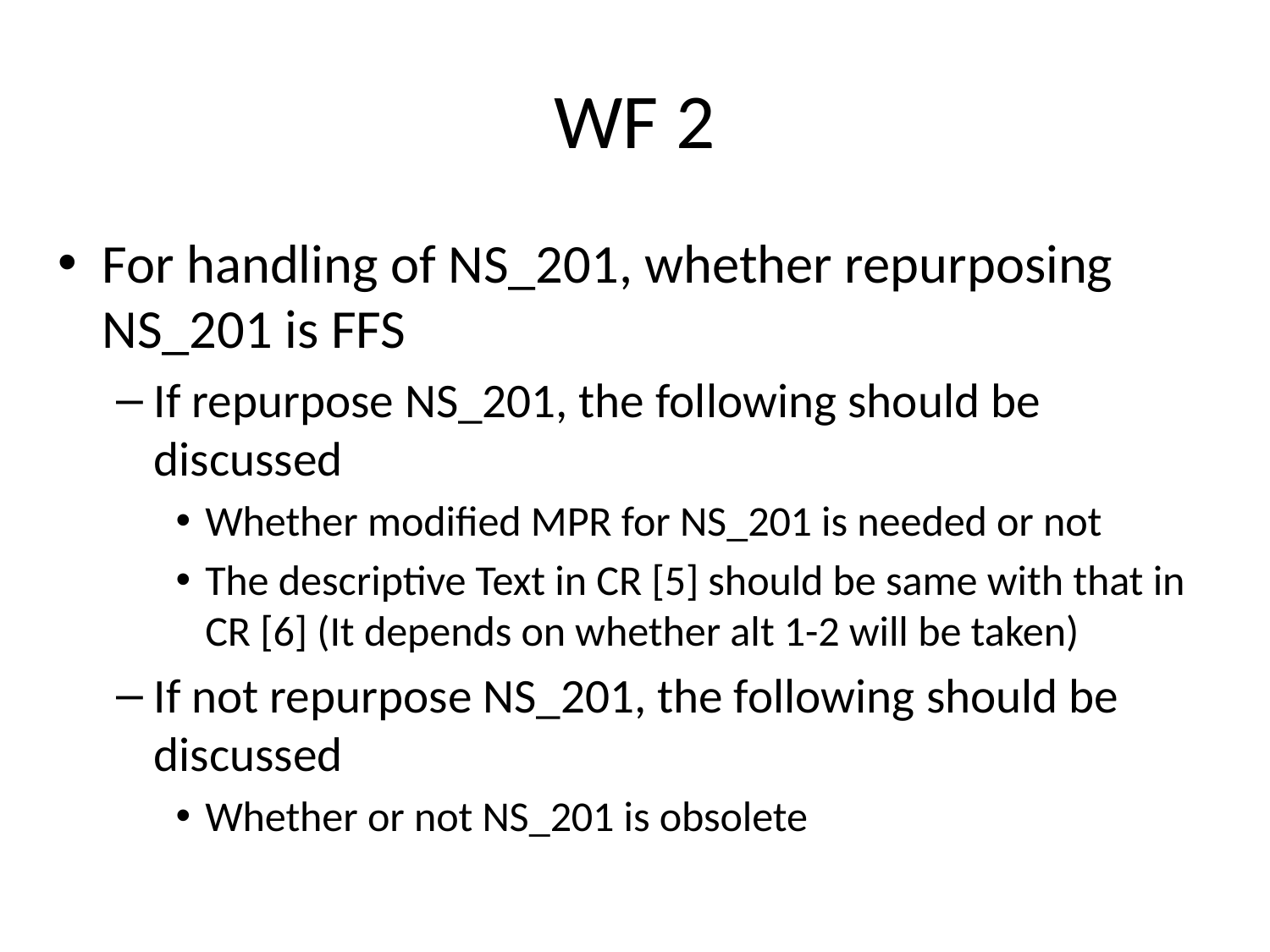

# WF 2
For handling of NS_201, whether repurposing NS_201 is FFS
If repurpose NS_201, the following should be discussed
Whether modified MPR for NS_201 is needed or not
The descriptive Text in CR [5] should be same with that in CR [6] (It depends on whether alt 1-2 will be taken)
If not repurpose NS_201, the following should be discussed
Whether or not NS_201 is obsolete